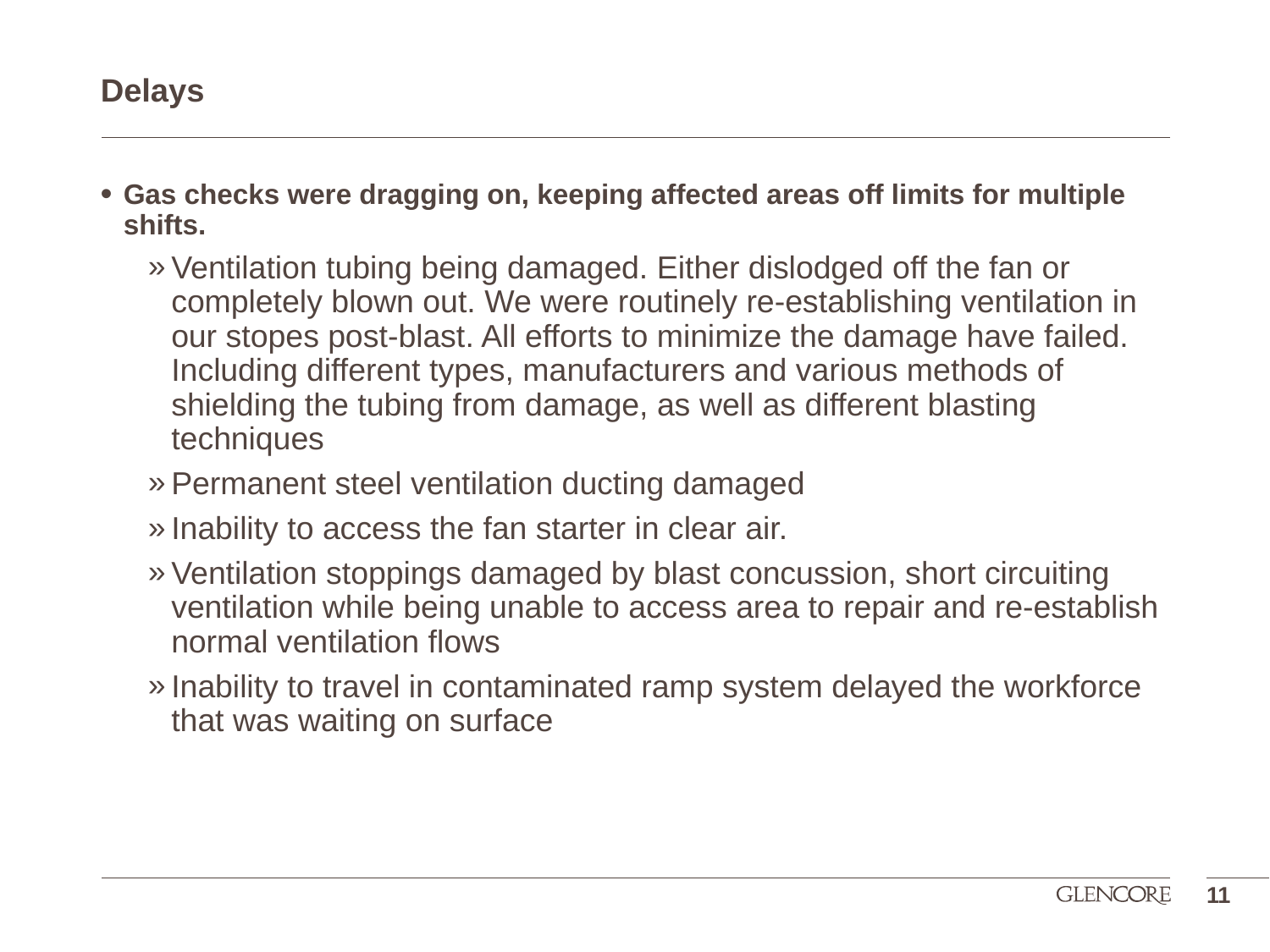

# Delays
Gas checks were dragging on, keeping affected areas off limits for multiple shifts.
Ventilation tubing being damaged. Either dislodged off the fan or completely blown out. We were routinely re-establishing ventilation in our stopes post-blast. All efforts to minimize the damage have failed. Including different types, manufacturers and various methods of shielding the tubing from damage, as well as different blasting techniques
Permanent steel ventilation ducting damaged
Inability to access the fan starter in clear air.
Ventilation stoppings damaged by blast concussion, short circuiting ventilation while being unable to access area to repair and re-establish normal ventilation flows
Inability to travel in contaminated ramp system delayed the workforce that was waiting on surface

11